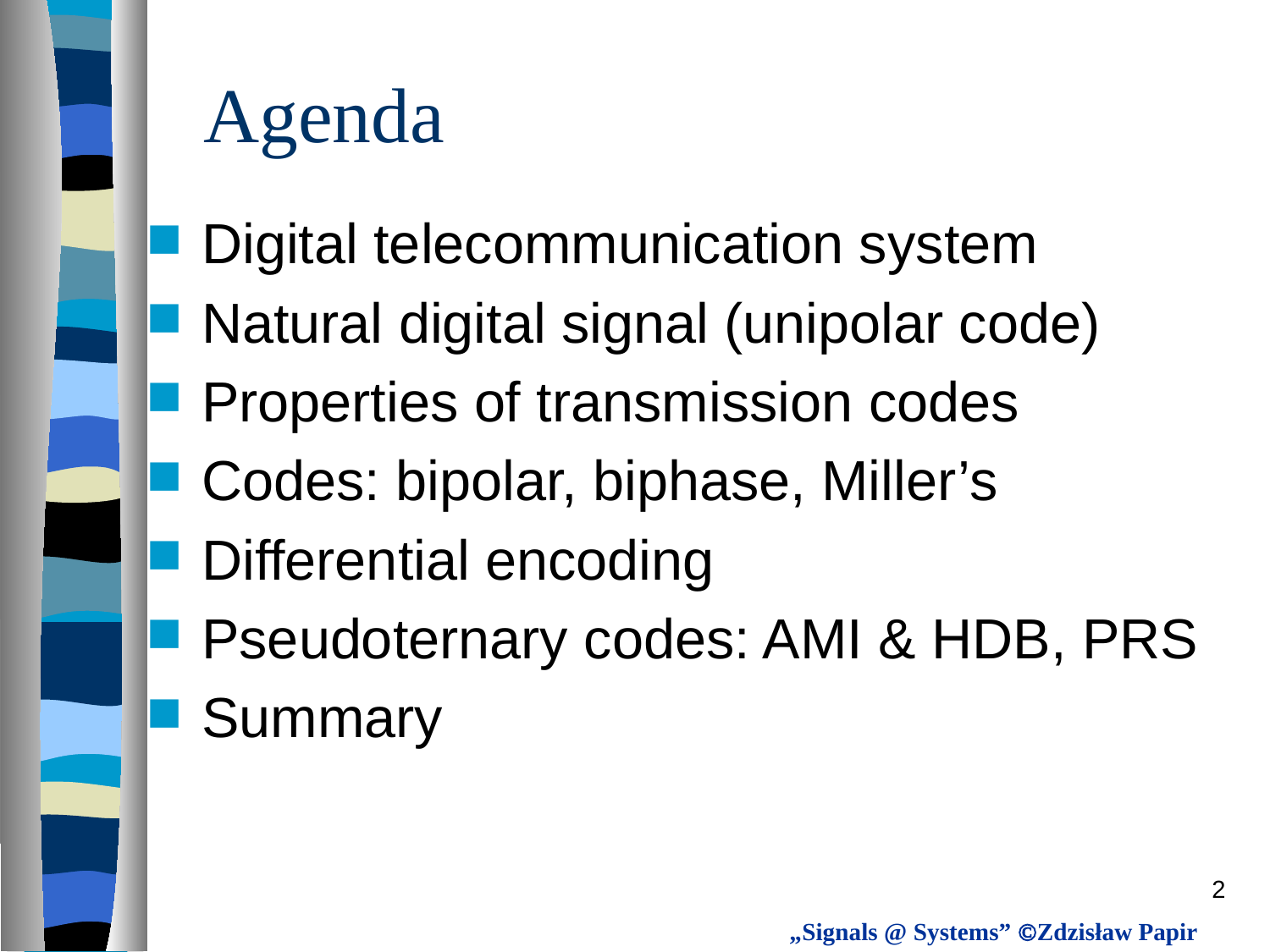

# Agenda
Digital telecommunication system
Natural digital signal (unipolar code)
Properties of transmission codes
Codes: bipolar, biphase, Miller’s
Differential encoding
Pseudoternary codes: AMI & HDB, PRS
Summary
2
„Signals @ Systems” ©Zdzisław Papir